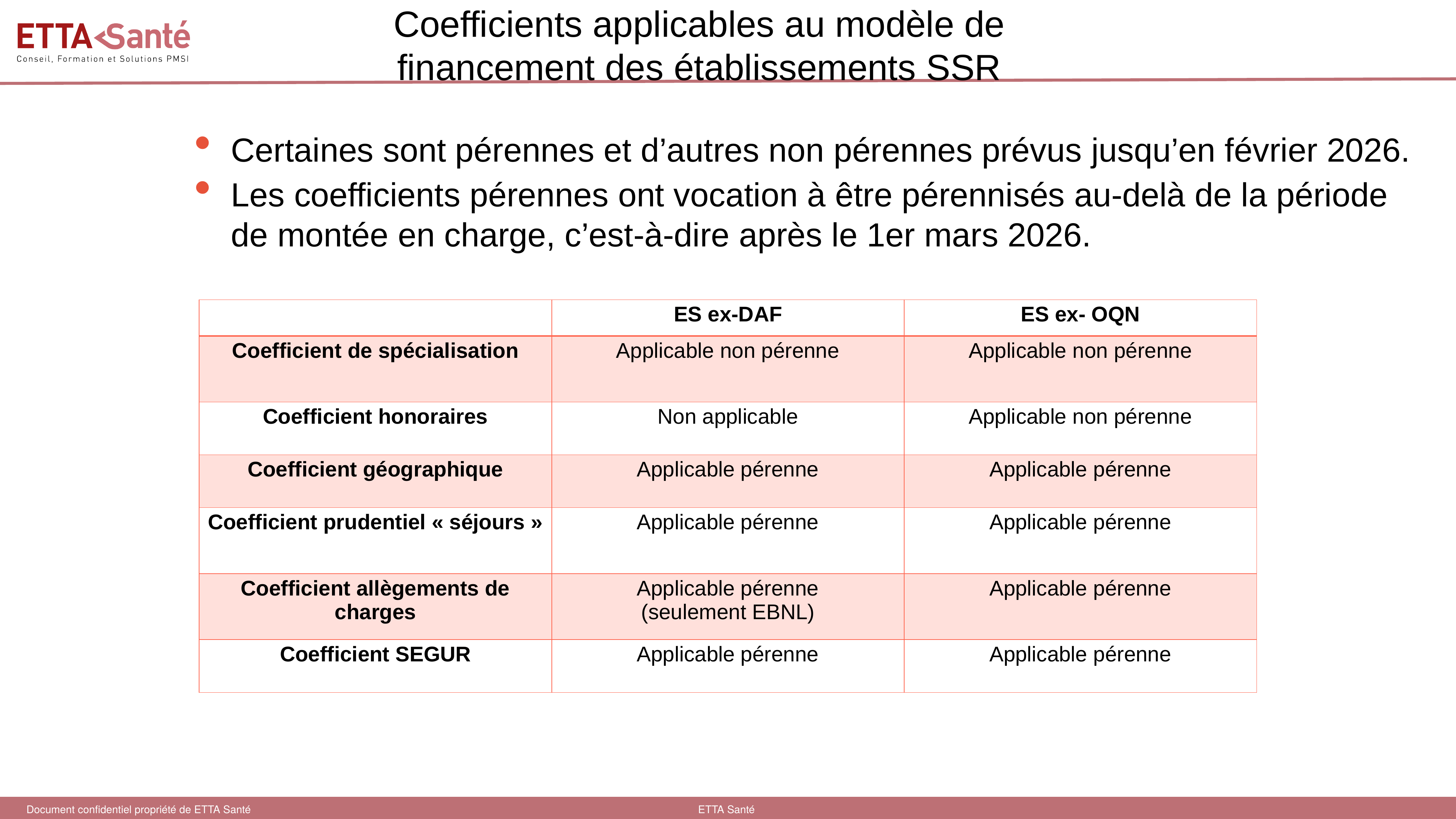

# Coefficients applicables au modèle de financement des établissements SSR
Certaines sont pérennes et d’autres non pérennes prévus jusqu’en février 2026.
Les coefficients pérennes ont vocation à être pérennisés au-delà de la période de montée en charge, c’est-à-dire après le 1er mars 2026.
|  | ES ex-DAF | ES ex- OQN |
| --- | --- | --- |
| Coefficient de spécialisation | Applicable non pérenne | Applicable non pérenne |
| Coefficient honoraires | Non applicable | Applicable non pérenne |
| Coefficient géographique | Applicable pérenne | Applicable pérenne |
| Coefficient prudentiel « séjours » | Applicable pérenne | Applicable pérenne |
| Coefficient allègements de charges | Applicable pérenne (seulement EBNL) | Applicable pérenne |
| Coefficient SEGUR | Applicable pérenne | Applicable pérenne |